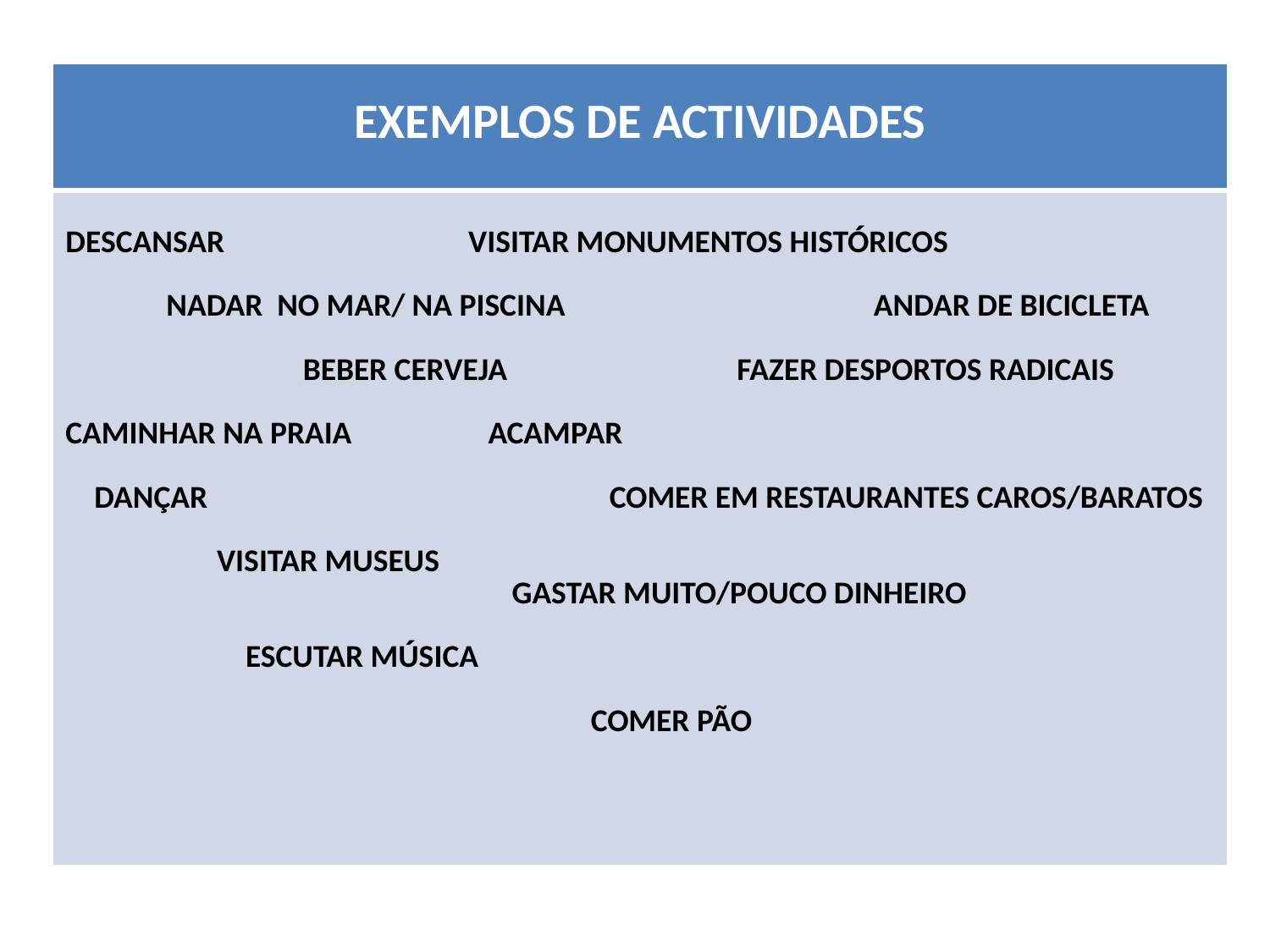

| EXEMPLOS DE ACTIVIDADES |
| --- |
| DESCANSAR VISITAR MONUMENTOS HISTÓRICOS NADAR NO MAR/ NA PISCINA ANDAR DE BICICLETA BEBER CERVEJA FAZER DESPORTOS RADICAIS CAMINHAR NA PRAIA ACAMPAR DANÇAR COMER EM RESTAURANTES CAROS/BARATOS VISITAR MUSEUS GASTAR MUITO/POUCO DINHEIRO ESCUTAR MÚSICA COMER PÃO |
#